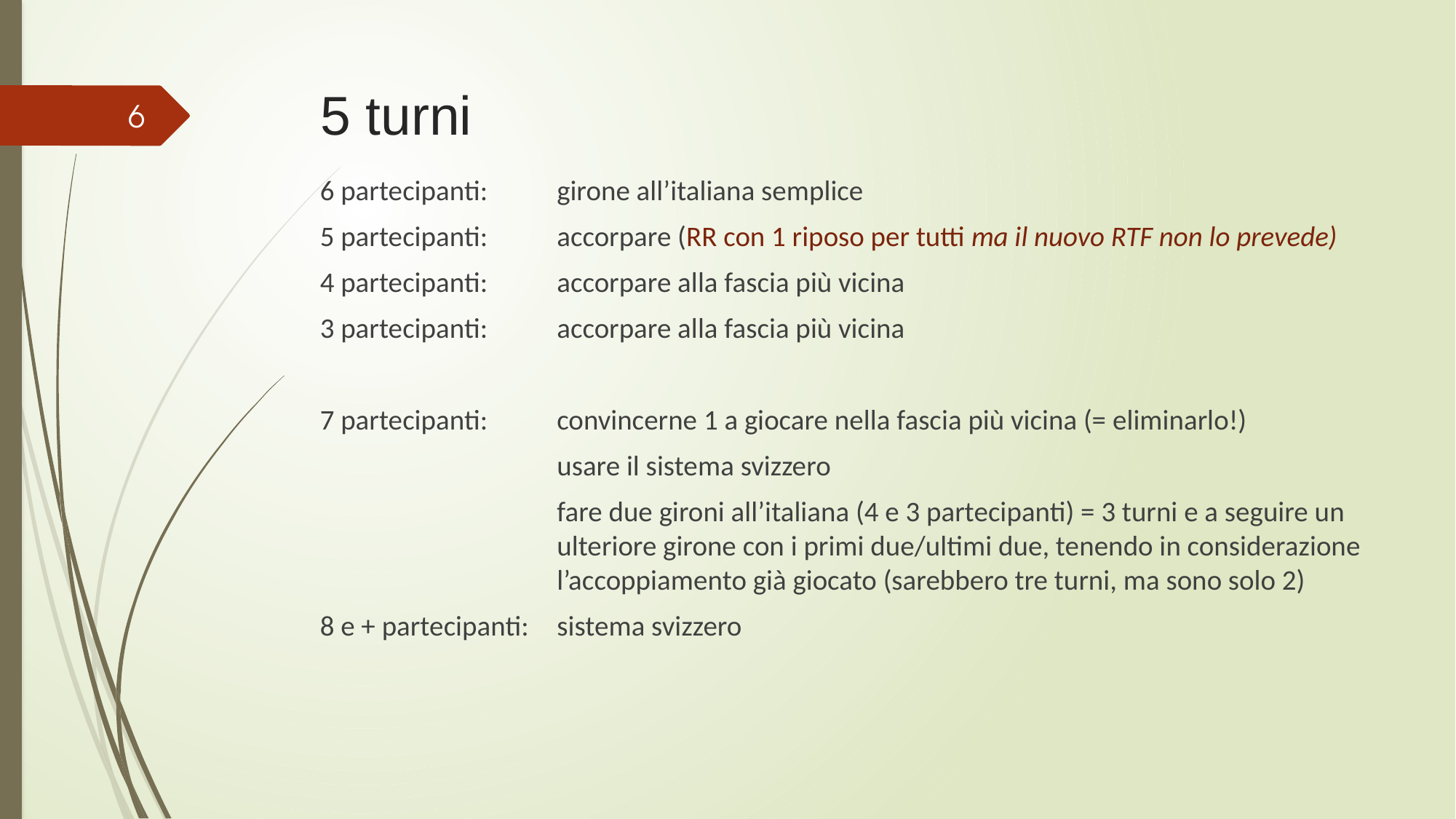

# 5 turni
6
6 partecipanti:	girone all’italiana semplice
5 partecipanti:	accorpare (RR con 1 riposo per tutti ma il nuovo RTF non lo prevede)
4 partecipanti:	accorpare alla fascia più vicina
3 partecipanti:	accorpare alla fascia più vicina

7 partecipanti:	convincerne 1 a giocare nella fascia più vicina (= eliminarlo!)
	usare il sistema svizzero
	fare due gironi all’italiana (4 e 3 partecipanti) = 3 turni e a seguire un ulteriore girone con i primi due/ultimi due, tenendo in considerazione l’accoppiamento già giocato (sarebbero tre turni, ma sono solo 2)
8 e + partecipanti:	sistema svizzero